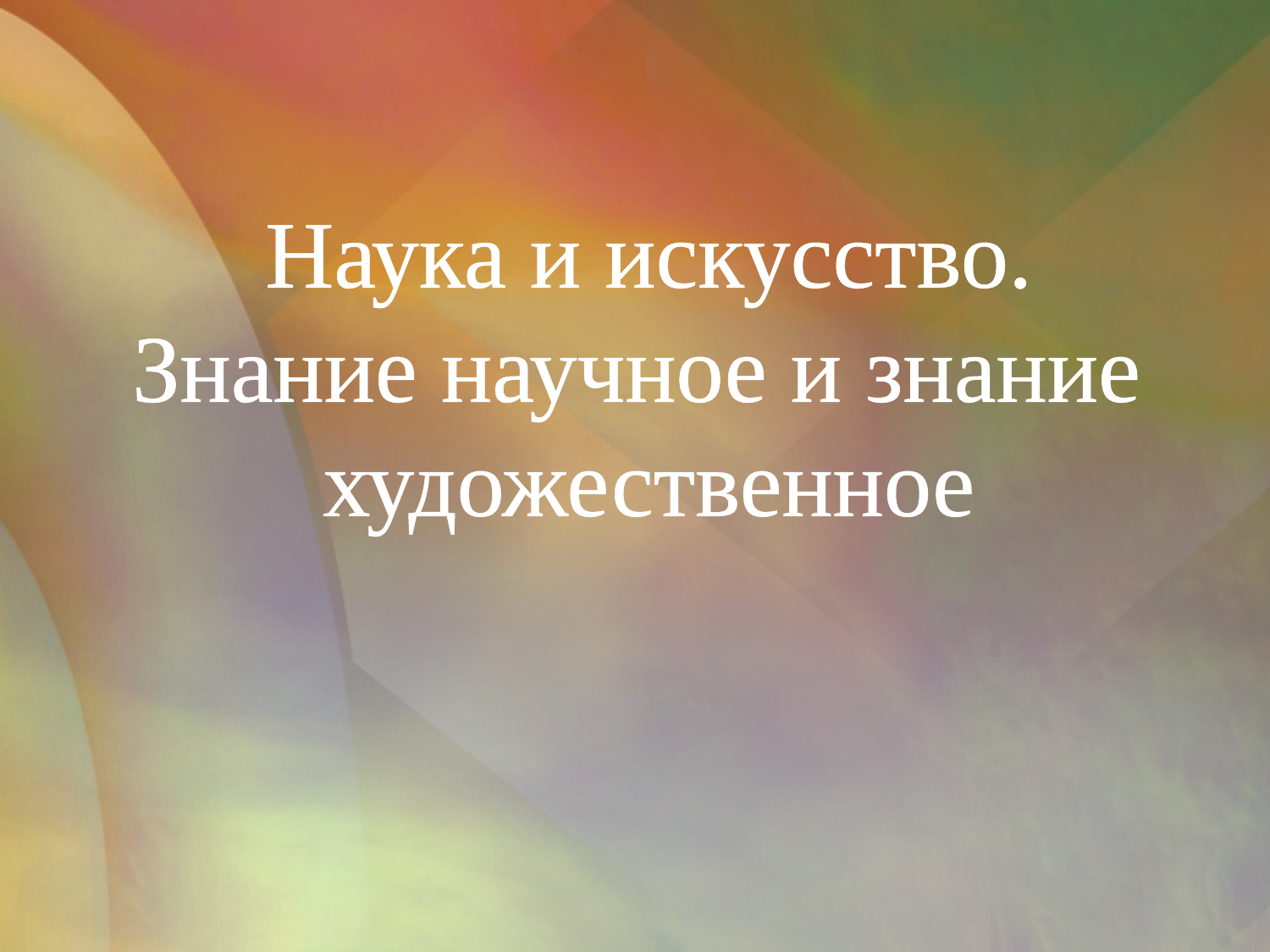

#
Наука и искусство.
Знание научное и знание
художественное